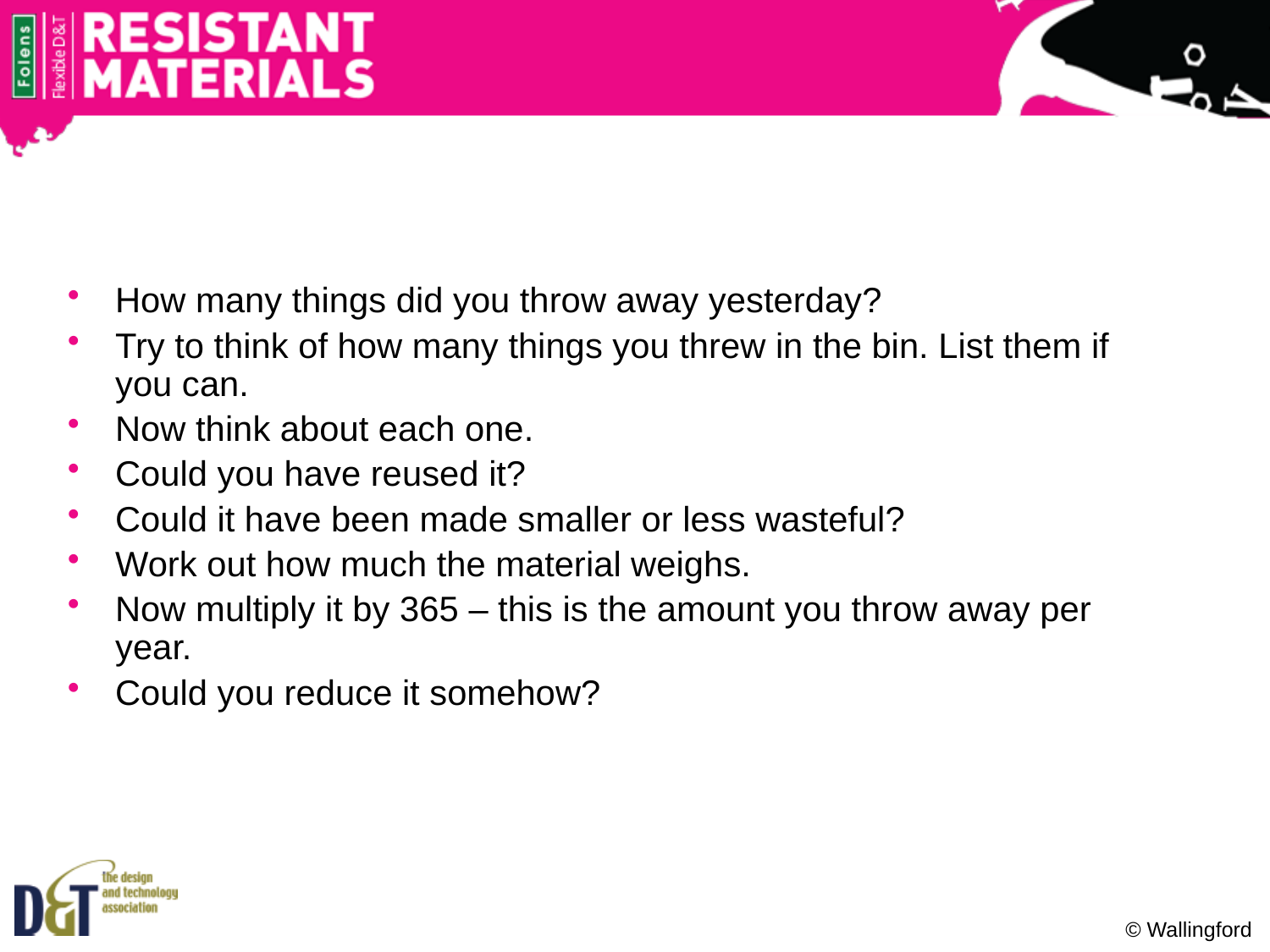

How many things did you throw away yesterday?
Try to think of how many things you threw in the bin. List them if you can.
Now think about each one.
Could you have reused it?
Could it have been made smaller or less wasteful?
Work out how much the material weighs.
Now multiply it by 365 – this is the amount you throw away per year.
Could you reduce it somehow?
© Wallingford